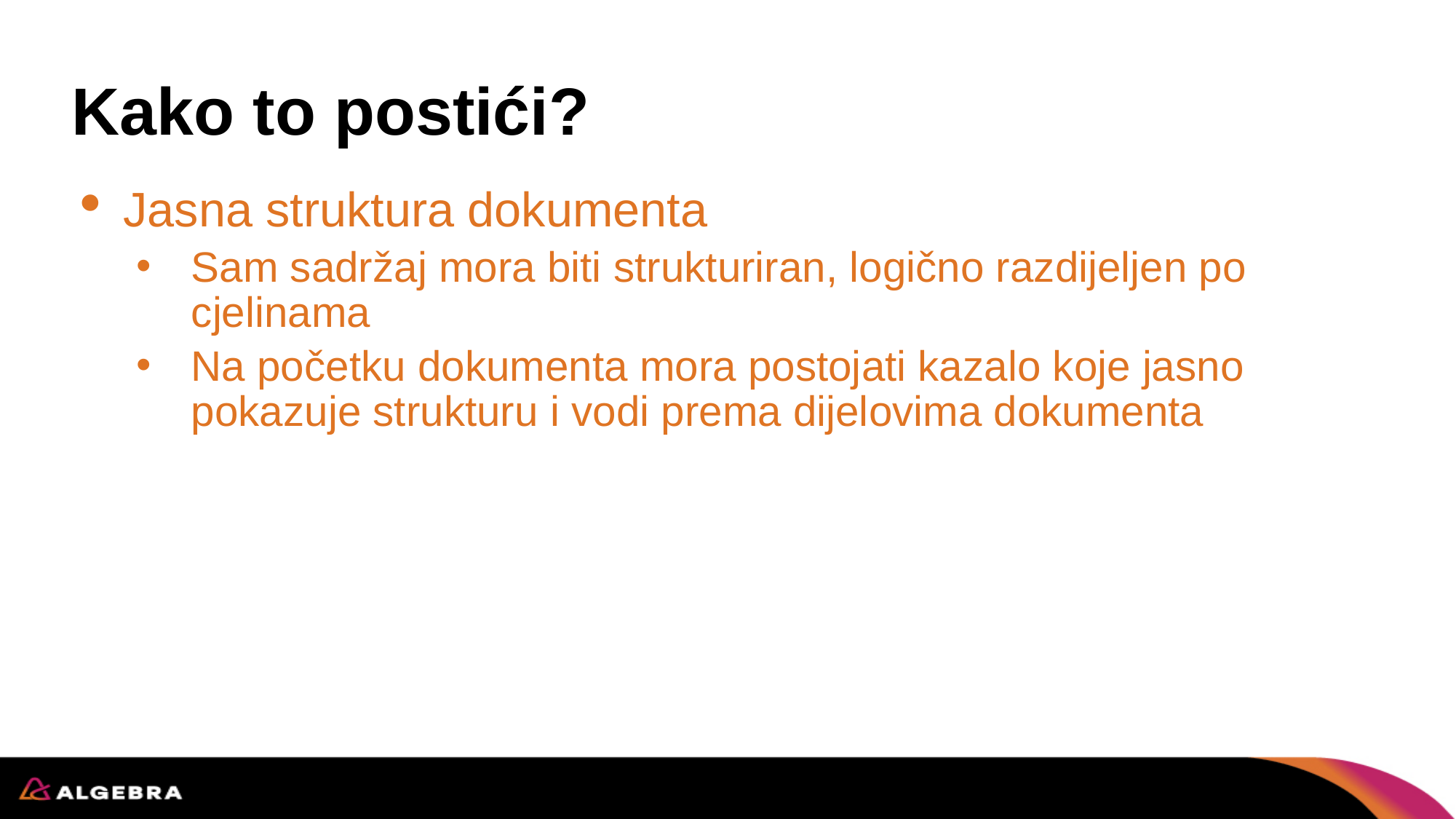

# Kako to postići?
Jasna struktura dokumenta
Sam sadržaj mora biti strukturiran, logično razdijeljen po cjelinama
Na početku dokumenta mora postojati kazalo koje jasno pokazuje strukturu i vodi prema dijelovima dokumenta